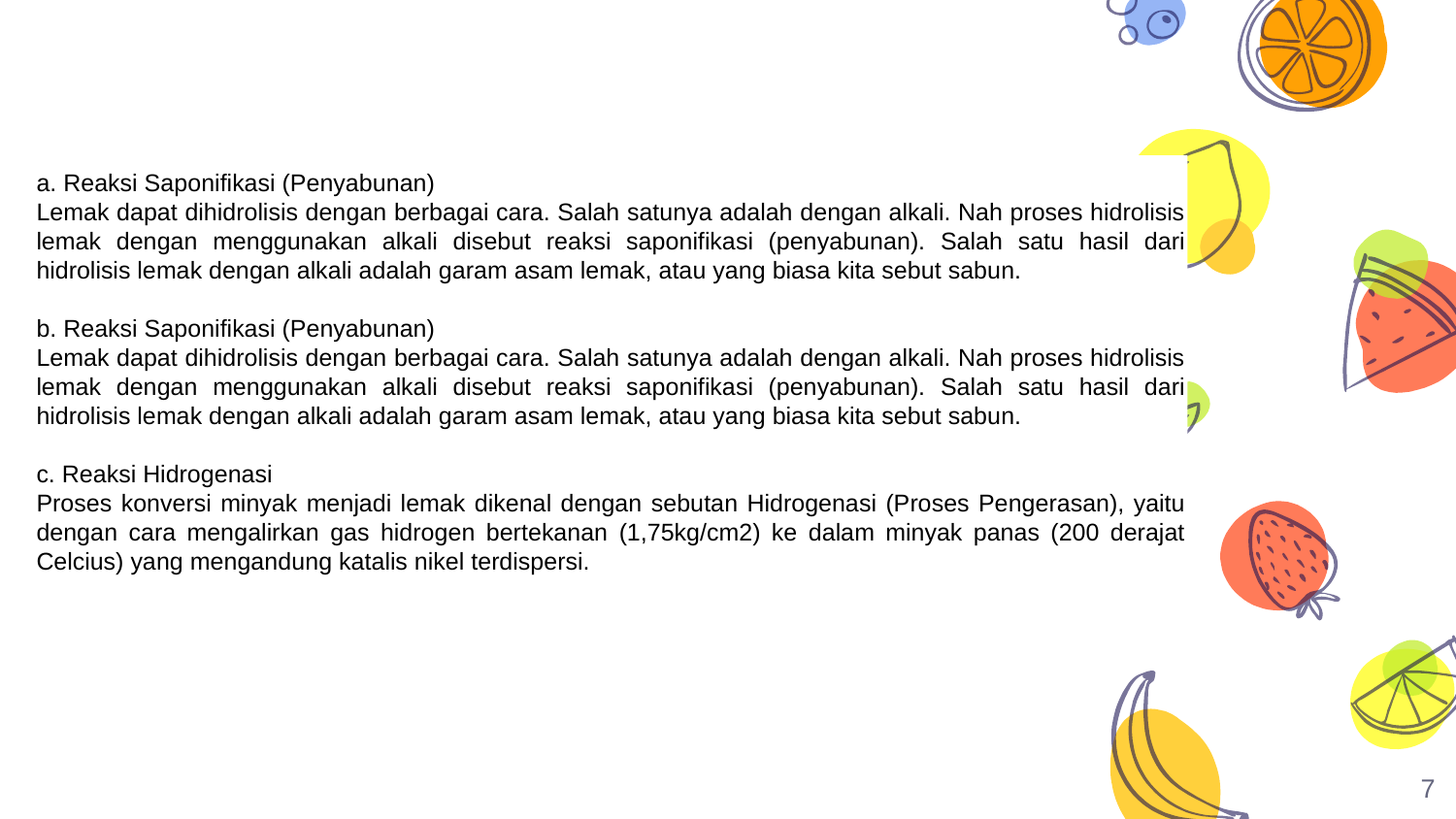

a. Reaksi Saponifikasi (Penyabunan)
Lemak dapat dihidrolisis dengan berbagai cara. Salah satunya adalah dengan alkali. Nah proses hidrolisis lemak dengan menggunakan alkali disebut reaksi saponifikasi (penyabunan). Salah satu hasil dari hidrolisis lemak dengan alkali adalah garam asam lemak, atau yang biasa kita sebut sabun.

b. Reaksi Saponifikasi (Penyabunan)
Lemak dapat dihidrolisis dengan berbagai cara. Salah satunya adalah dengan alkali. Nah proses hidrolisis lemak dengan menggunakan alkali disebut reaksi saponifikasi (penyabunan). Salah satu hasil dari hidrolisis lemak dengan alkali adalah garam asam lemak, atau yang biasa kita sebut sabun.

c. Reaksi Hidrogenasi
Proses konversi minyak menjadi lemak dikenal dengan sebutan Hidrogenasi (Proses Pengerasan), yaitu dengan cara mengalirkan gas hidrogen bertekanan (1,75kg/cm2) ke dalam minyak panas (200 derajat Celcius) yang mengandung katalis nikel terdispersi.

7